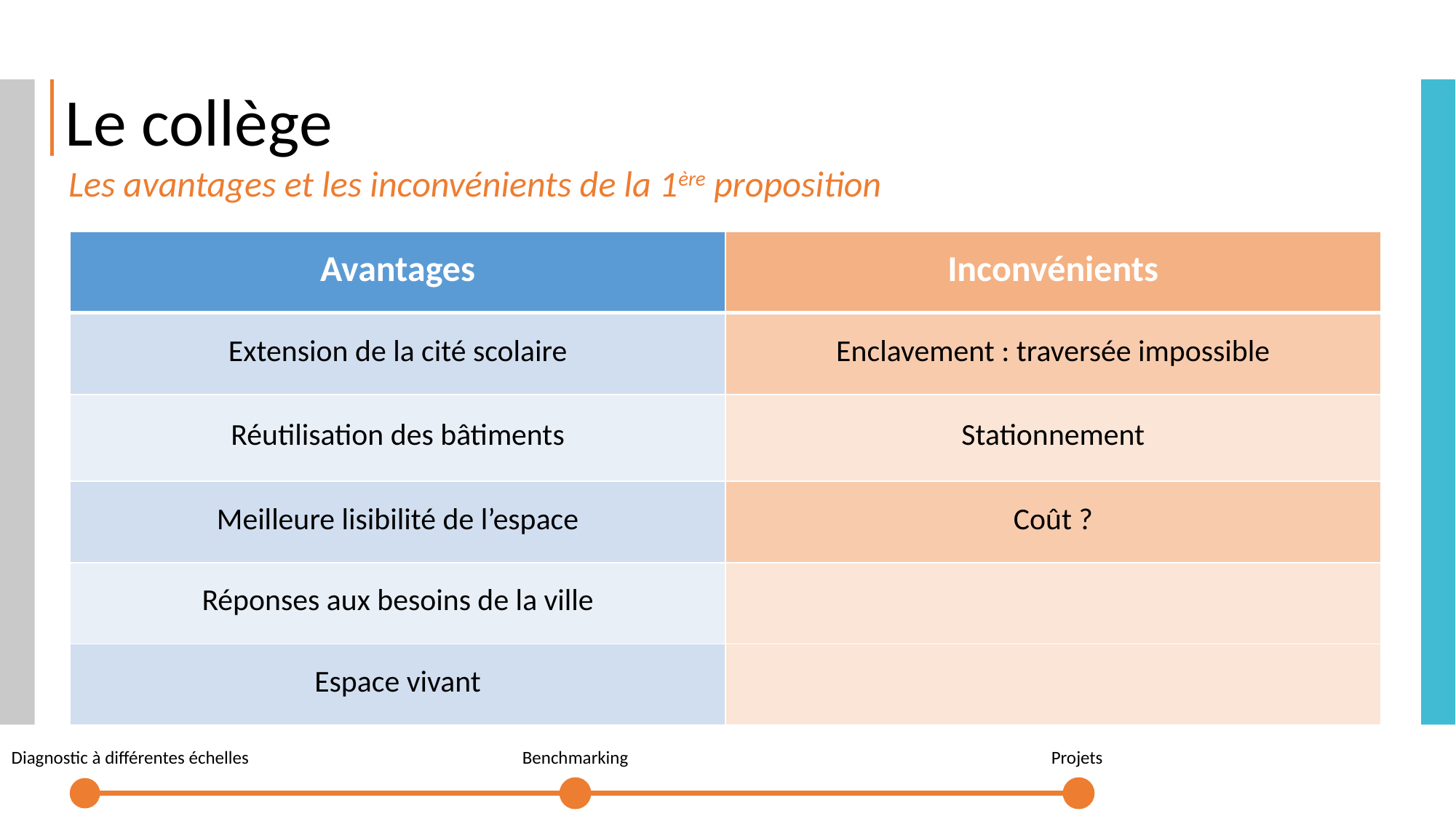

Le collège
Les avantages et les inconvénients de la 1ère proposition
| Avantages | Inconvénients |
| --- | --- |
| Extension de la cité scolaire | Enclavement : traversée impossible |
| Réutilisation des bâtiments | Stationnement |
| Meilleure lisibilité de l’espace | Coût ? |
| Réponses aux besoins de la ville |  |
| Espace vivant |  |
Projets
Benchmarking
Diagnostic à différentes échelles

51